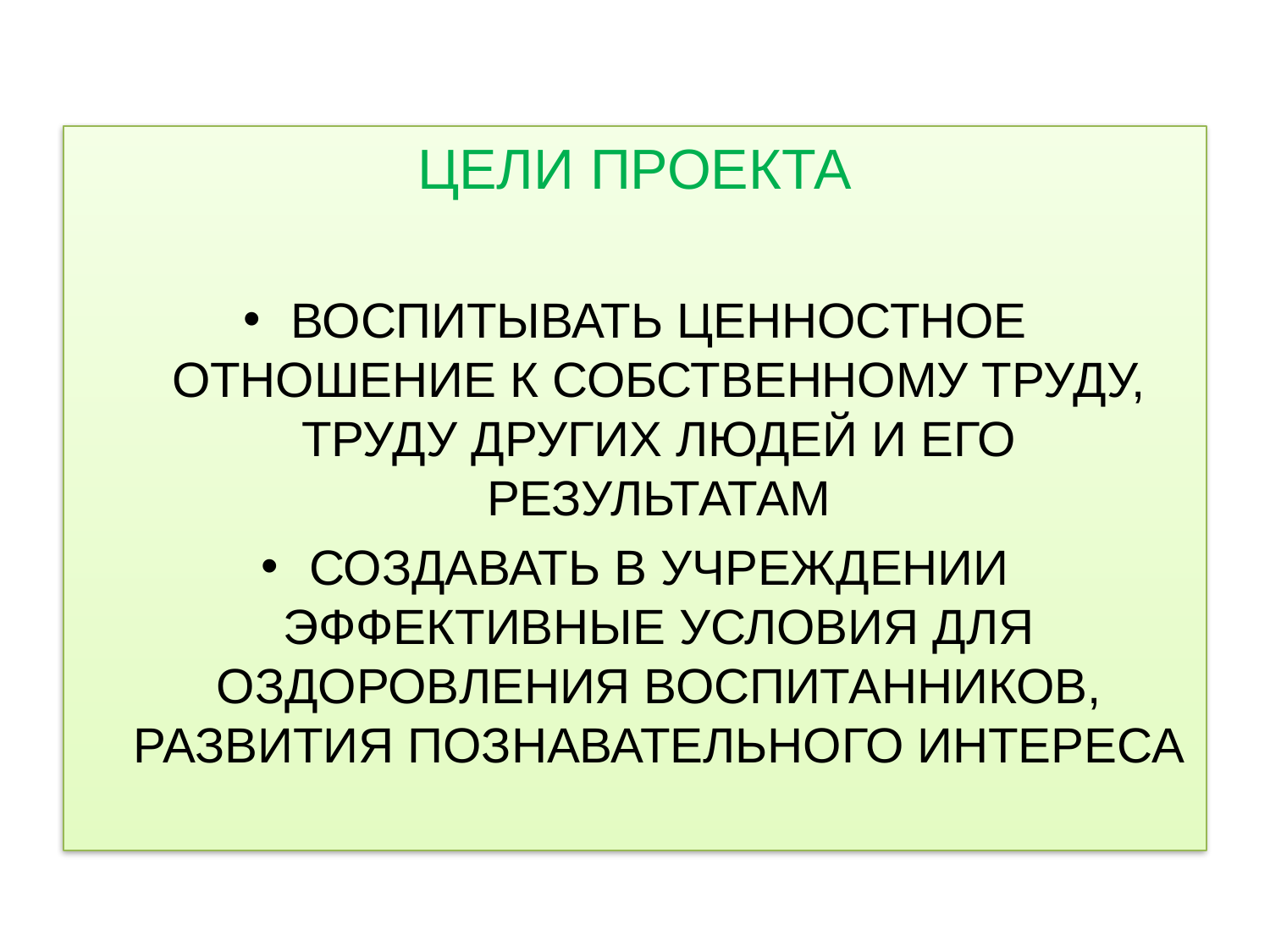

ЦЕЛИ ПРОЕКТА

ВОСПИТЫВАТЬ ЦЕННОСТНОЕ ОТНОШЕНИЕ К СОБСТВЕННОМУ ТРУДУ, ТРУДУ ДРУГИХ ЛЮДЕЙ И ЕГО РЕЗУЛЬТАТАМ
СОЗДАВАТЬ В УЧРЕЖДЕНИИ ЭФФЕКТИВНЫЕ УСЛОВИЯ ДЛЯ ОЗДОРОВЛЕНИЯ ВОСПИТАННИКОВ, РАЗВИТИЯ ПОЗНАВАТЕЛЬНОГО ИНТЕРЕСА
#